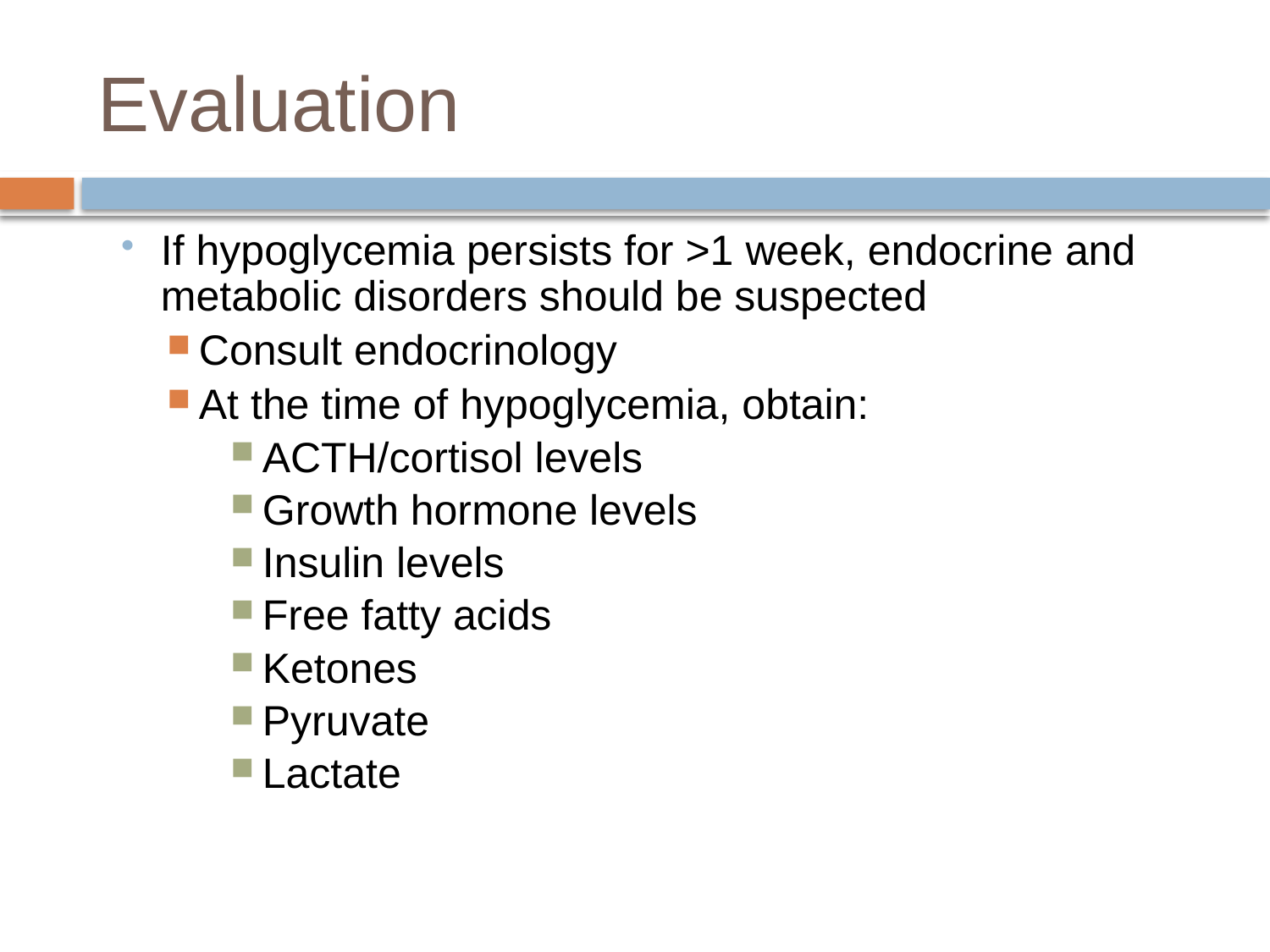

# Evaluation
If hypoglycemia persists for >1 week, endocrine and metabolic disorders should be suspected
Consult endocrinology
At the time of hypoglycemia, obtain:
ACTH/cortisol levels
Growth hormone levels
Insulin levels
Free fatty acids
Ketones
Pyruvate
Lactate